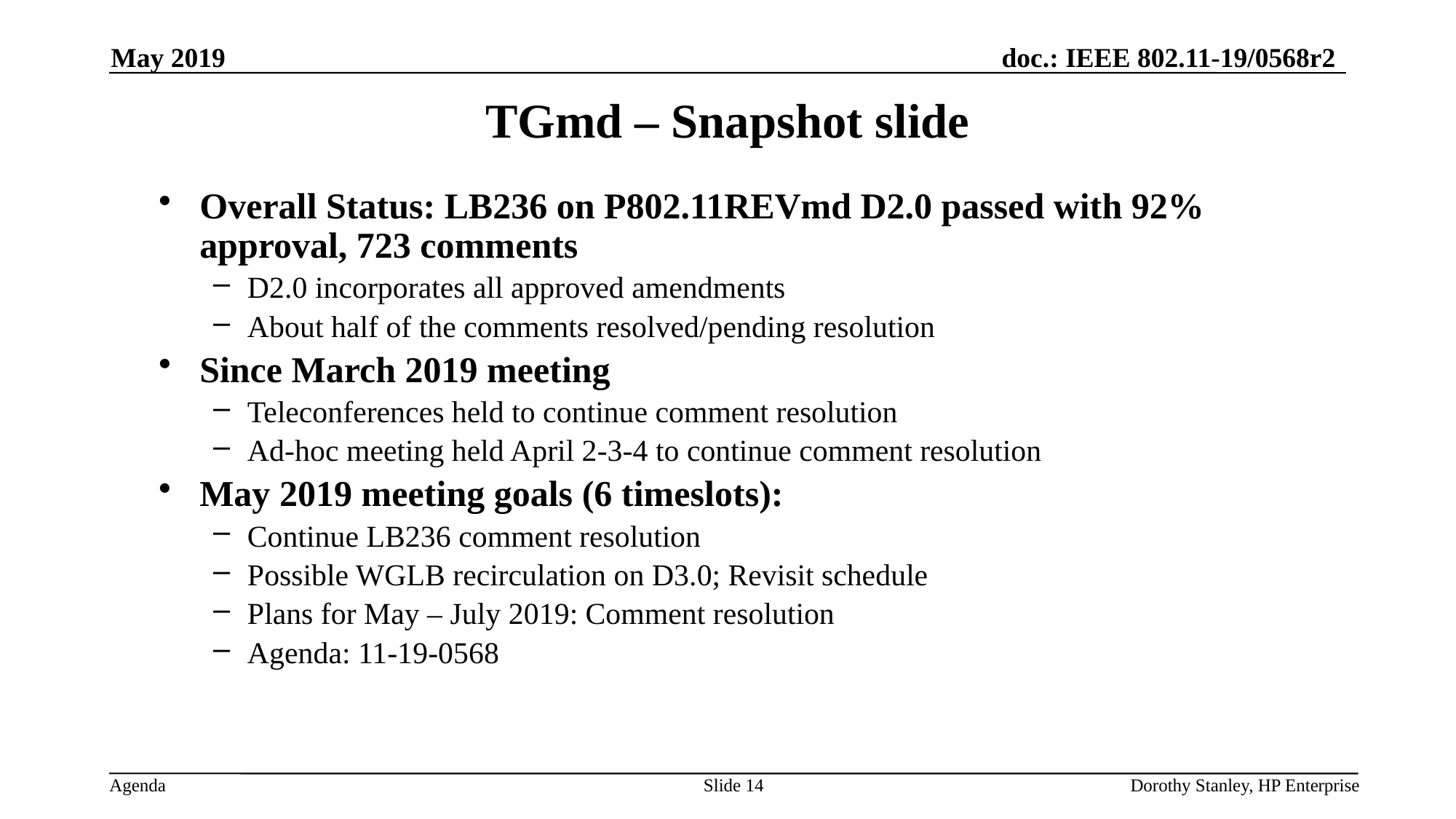

May 2019
TGmd – Snapshot slide
Overall Status: LB236 on P802.11REVmd D2.0 passed with 92% approval, 723 comments
D2.0 incorporates all approved amendments
About half of the comments resolved/pending resolution
Since March 2019 meeting
Teleconferences held to continue comment resolution
Ad-hoc meeting held April 2-3-4 to continue comment resolution
May 2019 meeting goals (6 timeslots):
Continue LB236 comment resolution
Possible WGLB recirculation on D3.0; Revisit schedule
Plans for May – July 2019: Comment resolution
Agenda: 11-19-0568
Slide 14
Dorothy Stanley, HP Enterprise